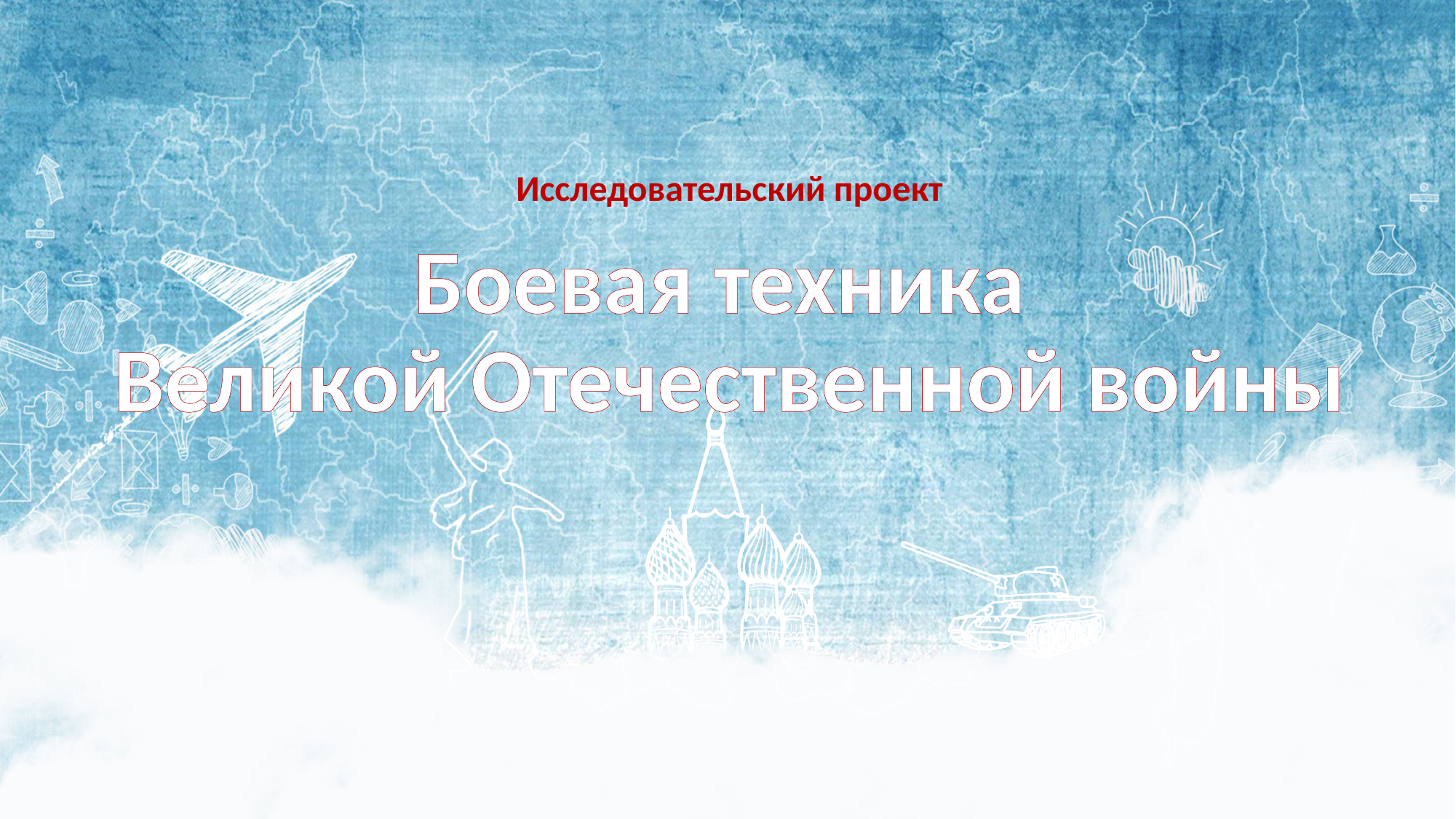

# Боевая техника Великой Отечественной войны
Исследовательский проект